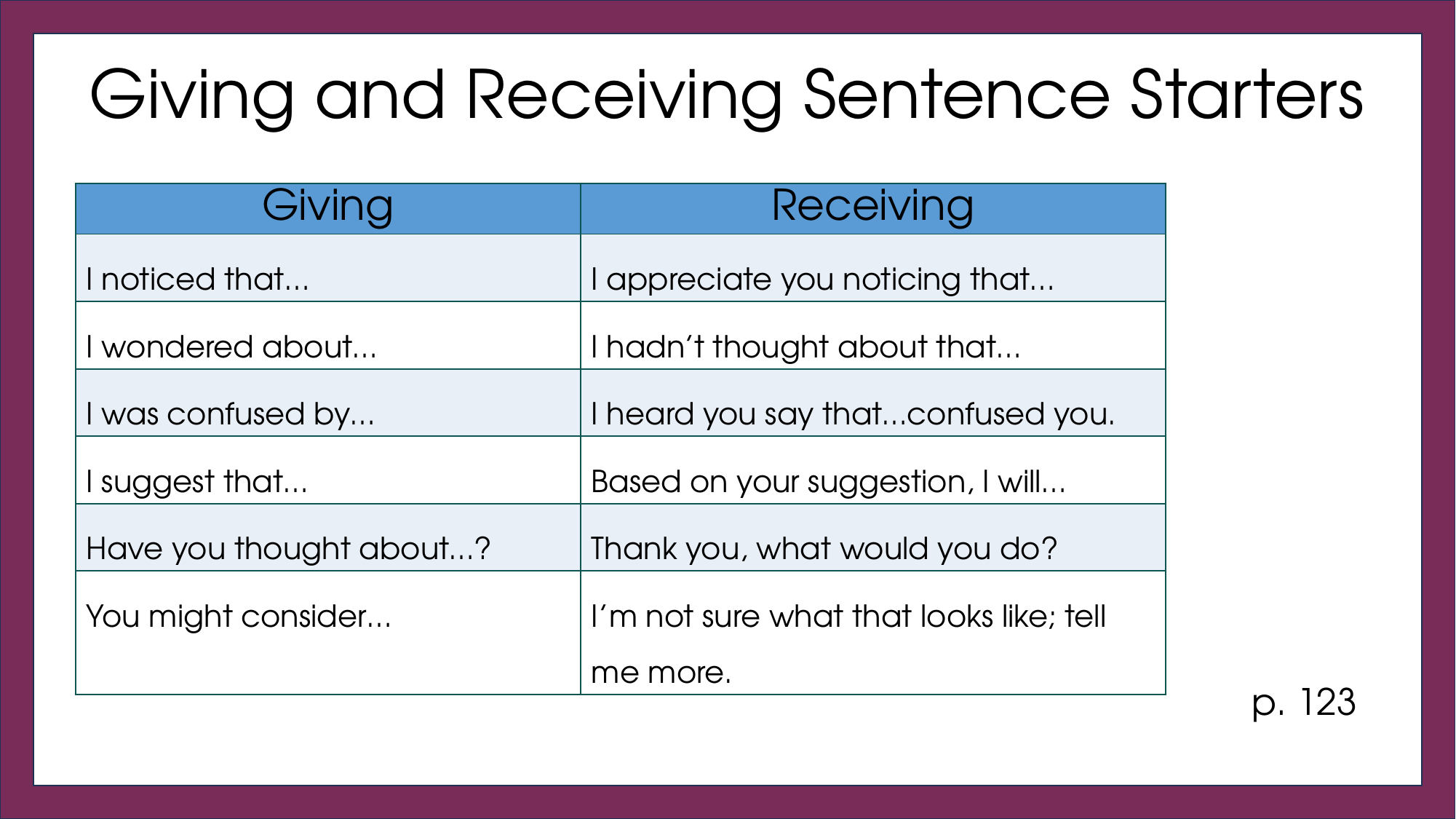

Giving and Receiving Sentence Starters
| Giving | Receiving |
| --- | --- |
| I noticed that… | I appreciate you noticing that… |
| I wondered about… | I hadn’t thought about that… |
| I was confused by… | I heard you say that…confused you. |
| I suggest that… | Based on your suggestion, I will… |
| Have you thought about…? | Thank you, what would you do? |
| You might consider… | I’m not sure what that looks like; tell me more. |
p. 123